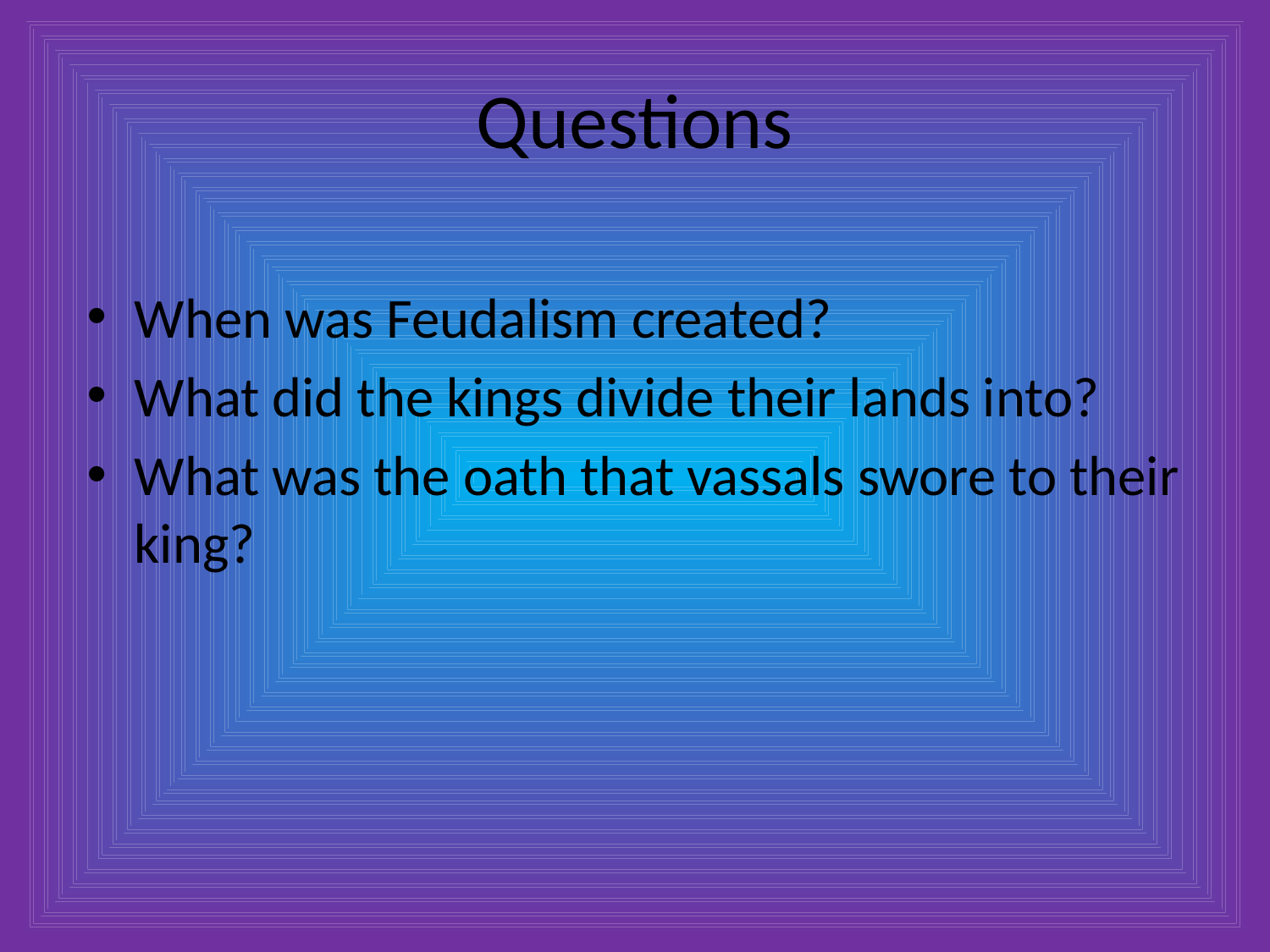

# Questions
When was Feudalism created?
What did the kings divide their lands into?
What was the oath that vassals swore to their king?